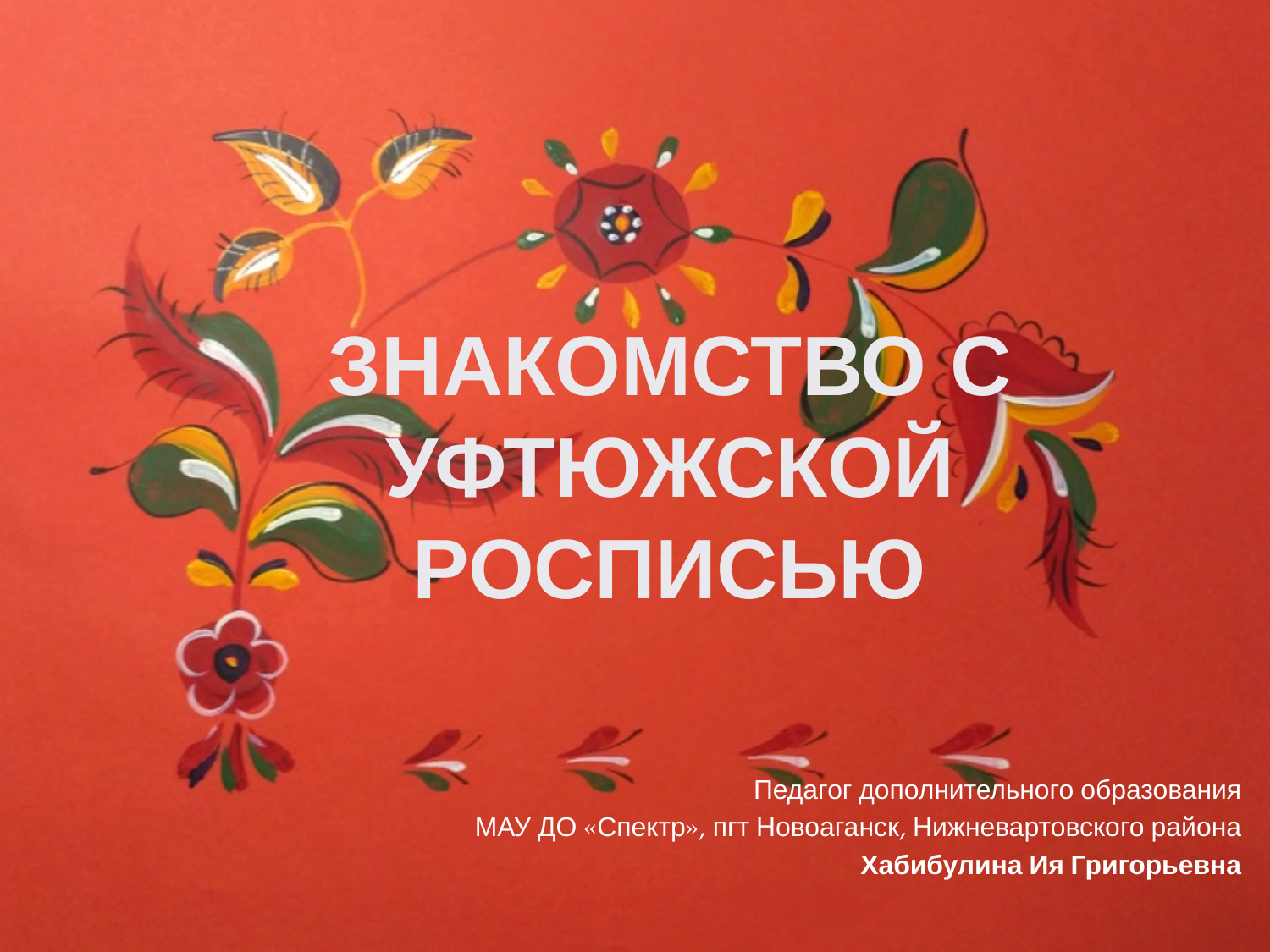

# Знакомство с уфтюжской росписью
Педагог дополнительного образования
МАУ ДО «Спектр», пгт Новоаганск, Нижневартовского района
Хабибулина Ия Григорьевна